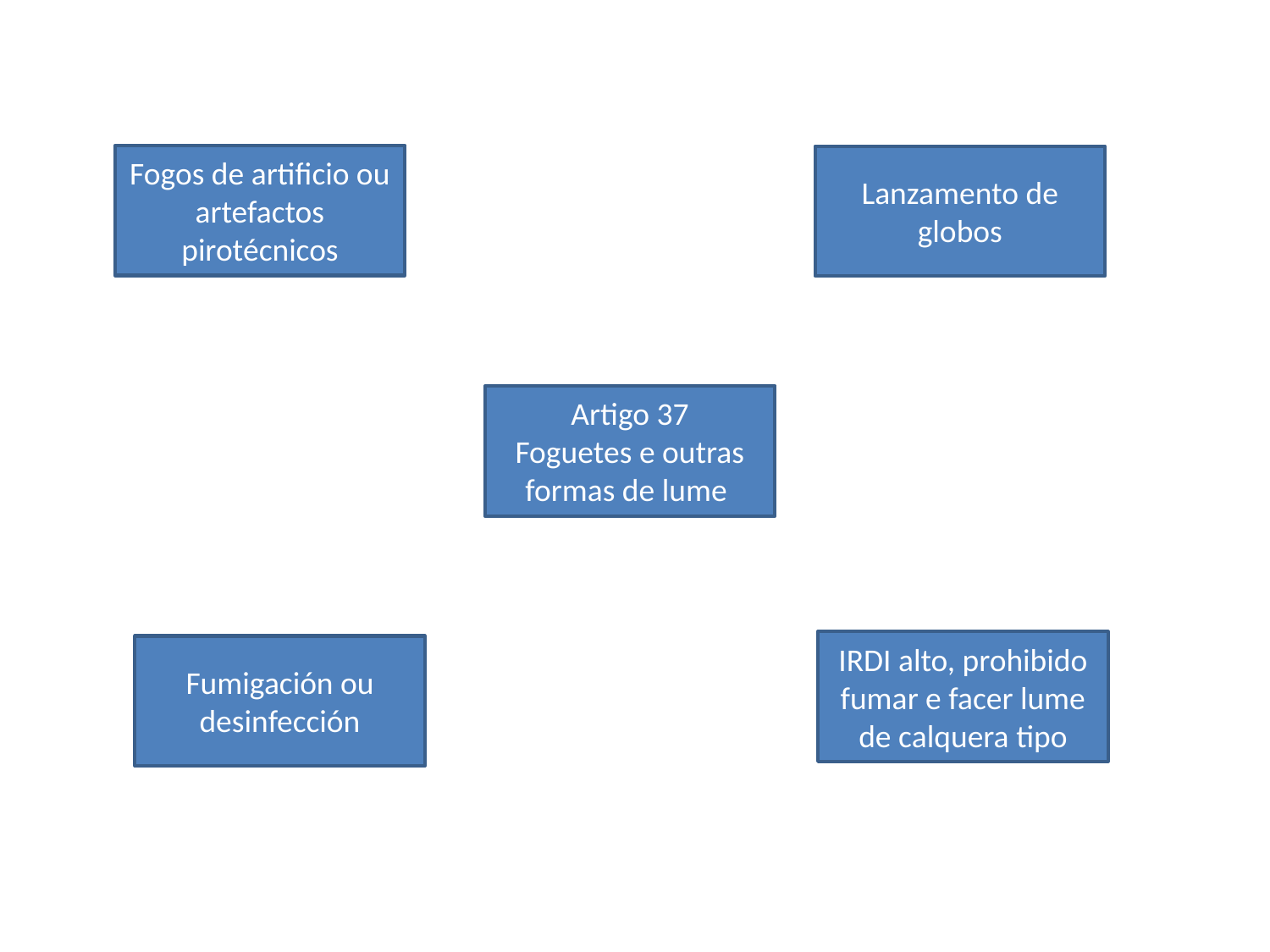

Fogos de artificio ou artefactos pirotécnicos
Lanzamento de globos
Artigo 37
Foguetes e outras formas de lume
IRDI alto, prohibido fumar e facer lume de calquera tipo
Fumigación ou desinfección